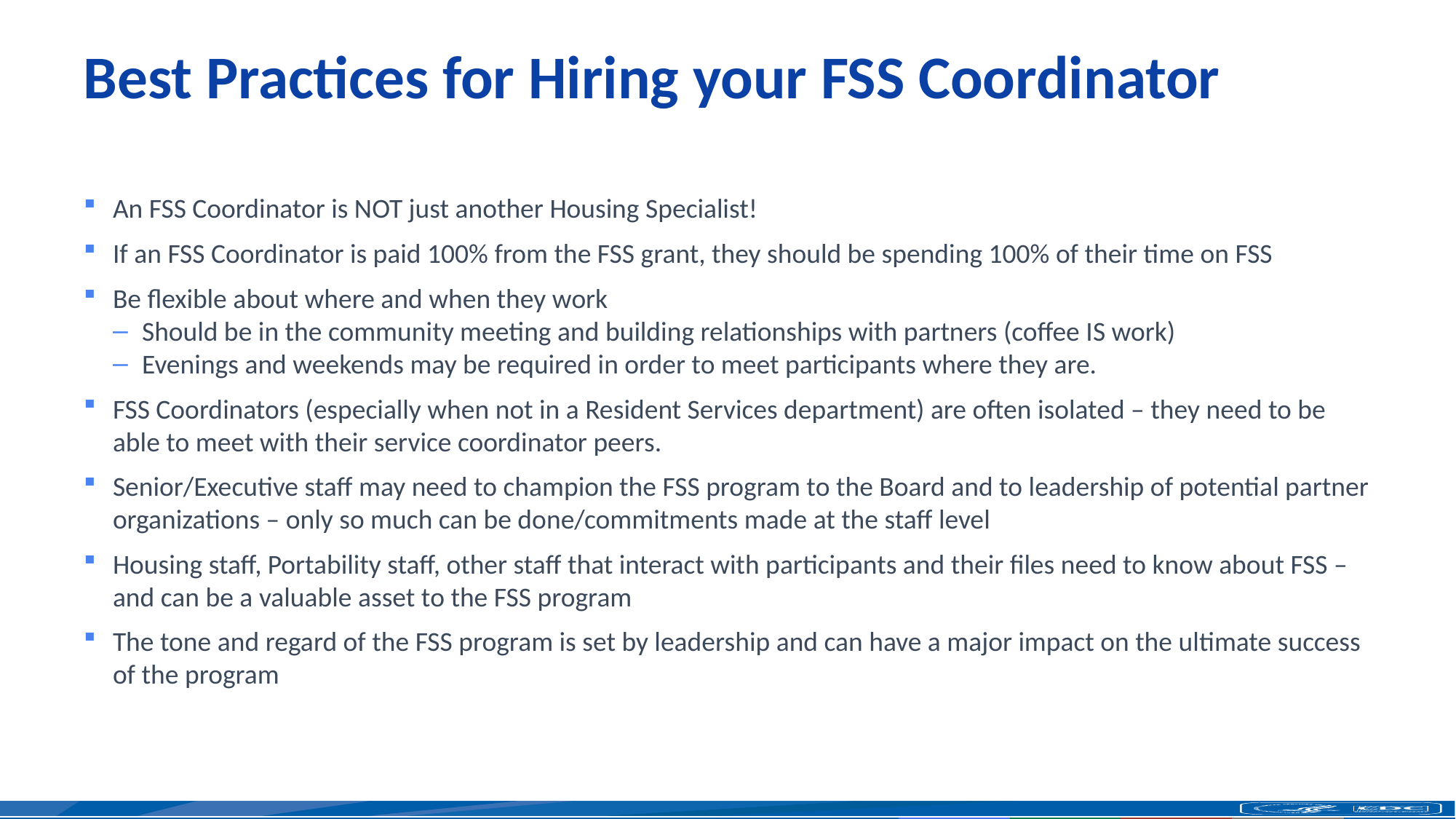

# Best Practices for Hiring your FSS Coordinator
An FSS Coordinator is NOT just another Housing Specialist!
If an FSS Coordinator is paid 100% from the FSS grant, they should be spending 100% of their time on FSS
Be flexible about where and when they work
Should be in the community meeting and building relationships with partners (coffee IS work)
Evenings and weekends may be required in order to meet participants where they are.
FSS Coordinators (especially when not in a Resident Services department) are often isolated – they need to be able to meet with their service coordinator peers.
Senior/Executive staff may need to champion the FSS program to the Board and to leadership of potential partner organizations – only so much can be done/commitments made at the staff level
Housing staff, Portability staff, other staff that interact with participants and their files need to know about FSS – and can be a valuable asset to the FSS program
The tone and regard of the FSS program is set by leadership and can have a major impact on the ultimate success of the program